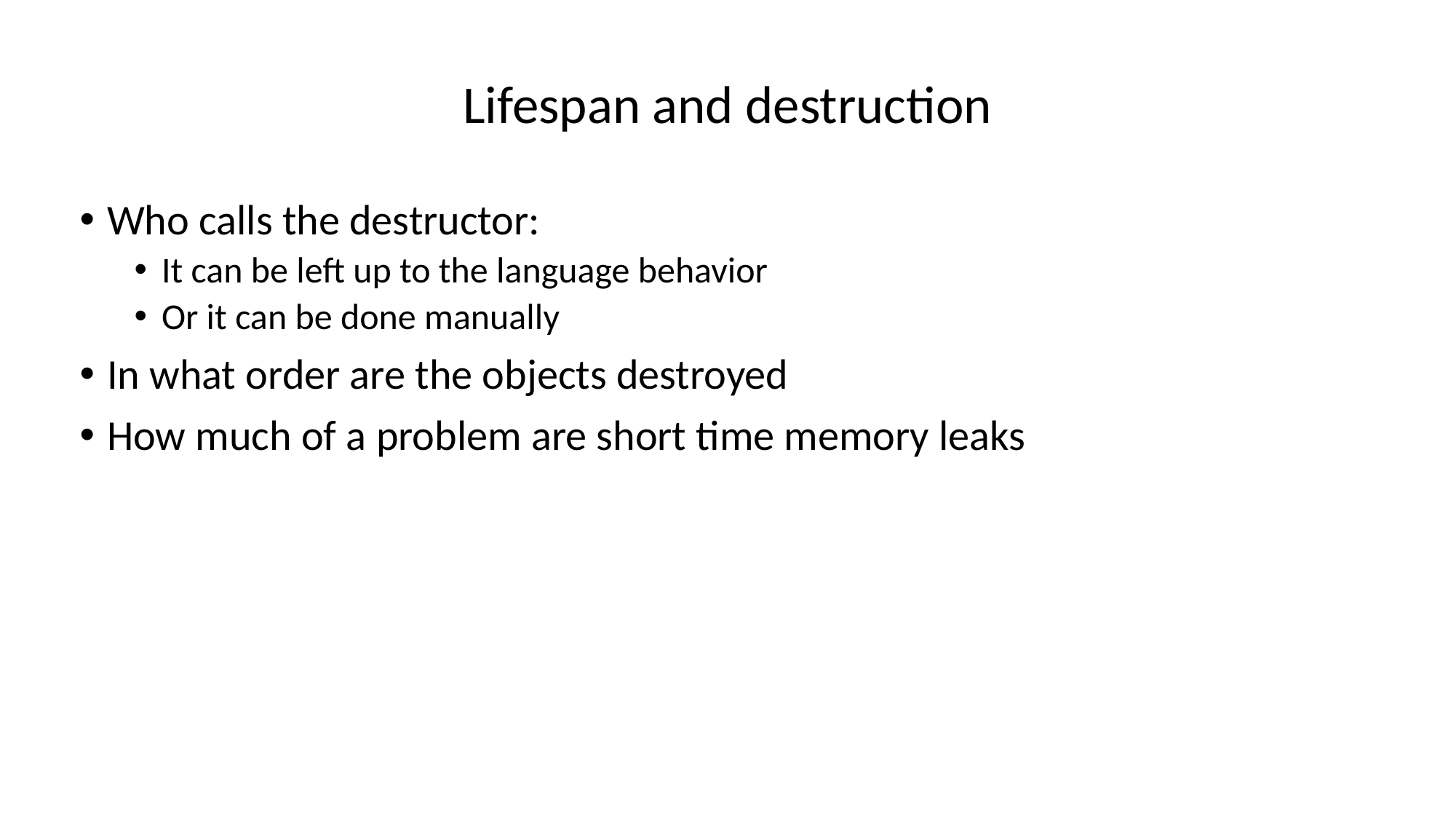

# Lifespan and destruction
Who calls the destructor:
It can be left up to the language behavior
Or it can be done manually
In what order are the objects destroyed
How much of a problem are short time memory leaks